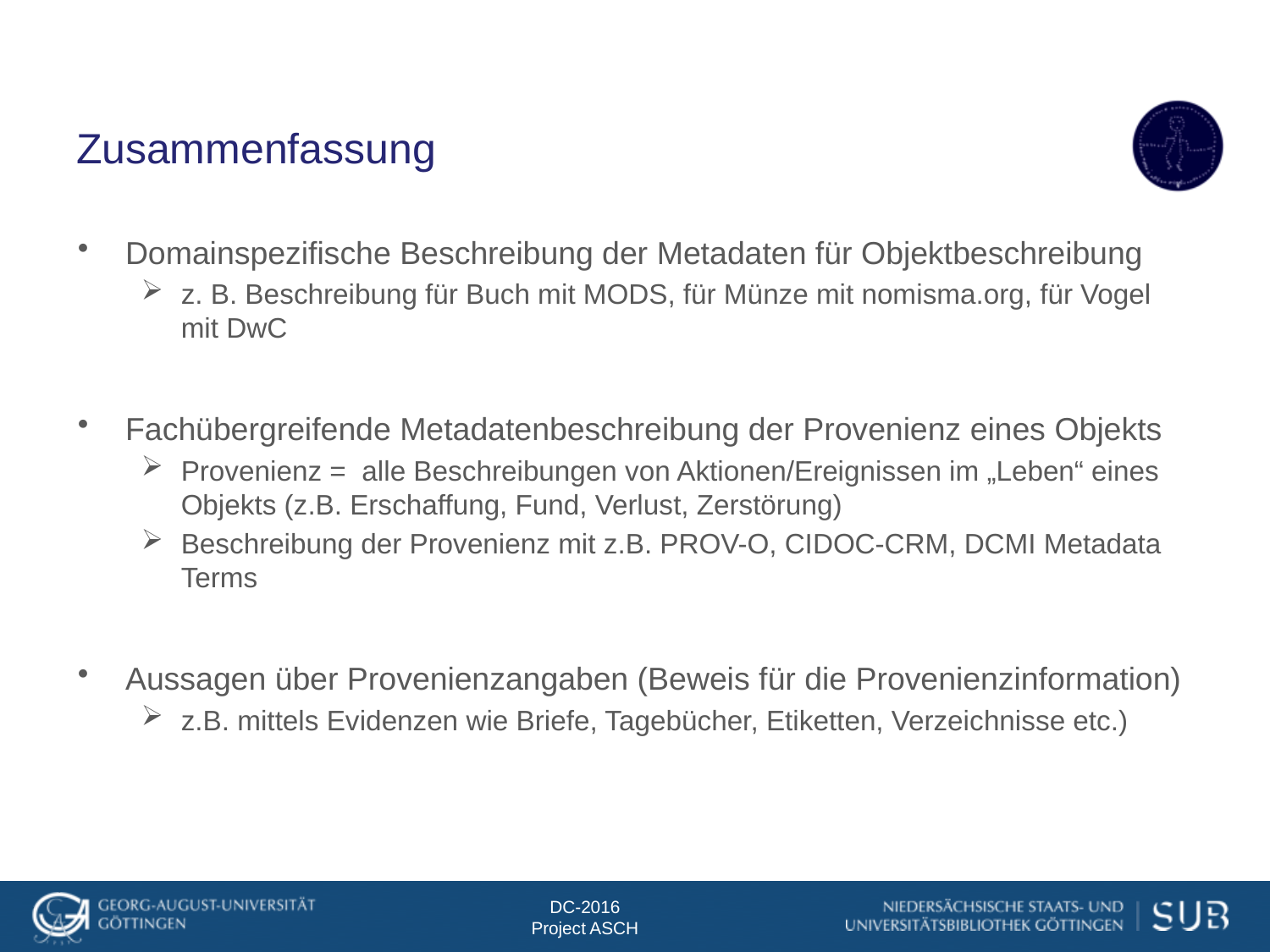

# Zusammenfassung
Domainspezifische Beschreibung der Metadaten für Objektbeschreibung
z. B. Beschreibung für Buch mit MODS, für Münze mit nomisma.org, für Vogel mit DwC

Fachübergreifende Metadatenbeschreibung der Provenienz eines Objekts
Provenienz =  alle Beschreibungen von Aktionen/Ereignissen im „Leben“ eines Objekts (z.B. Erschaffung, Fund, Verlust, Zerstörung)
Beschreibung der Provenienz mit z.B. PROV-O, CIDOC-CRM, DCMI Metadata Terms

Aussagen über Provenienzangaben (Beweis für die Provenienzinformation)
z.B. mittels Evidenzen wie Briefe, Tagebücher, Etiketten, Verzeichnisse etc.)

DC-2016
Project ASCH